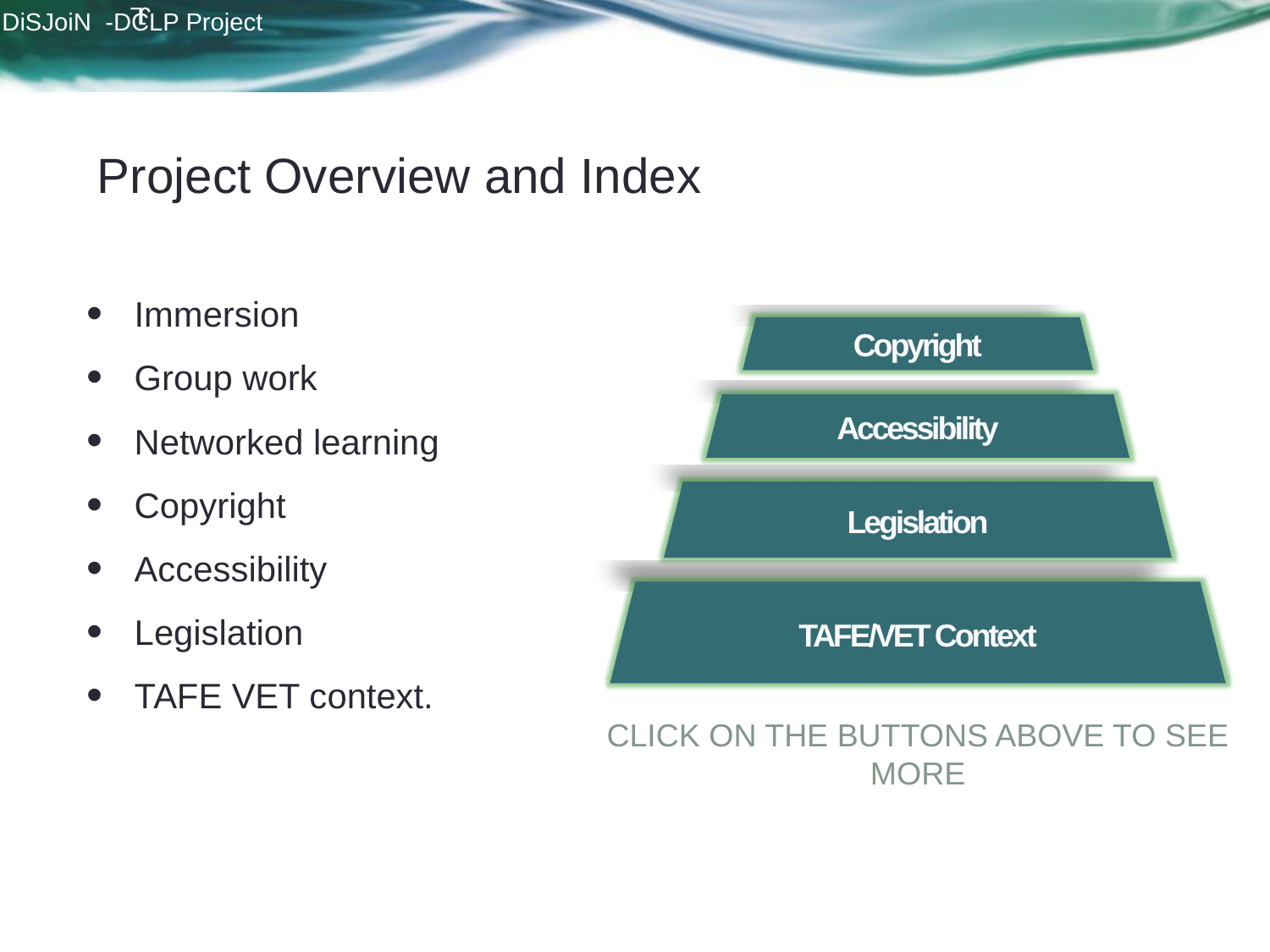

# Project Overview and Index
Immersion
Group work
Networked learning
Copyright
Accessibility
Legislation
TAFE VET context.

Copyright
Accessibility
Legislation
TAFE/VET Context
Click on the buttons above to see more